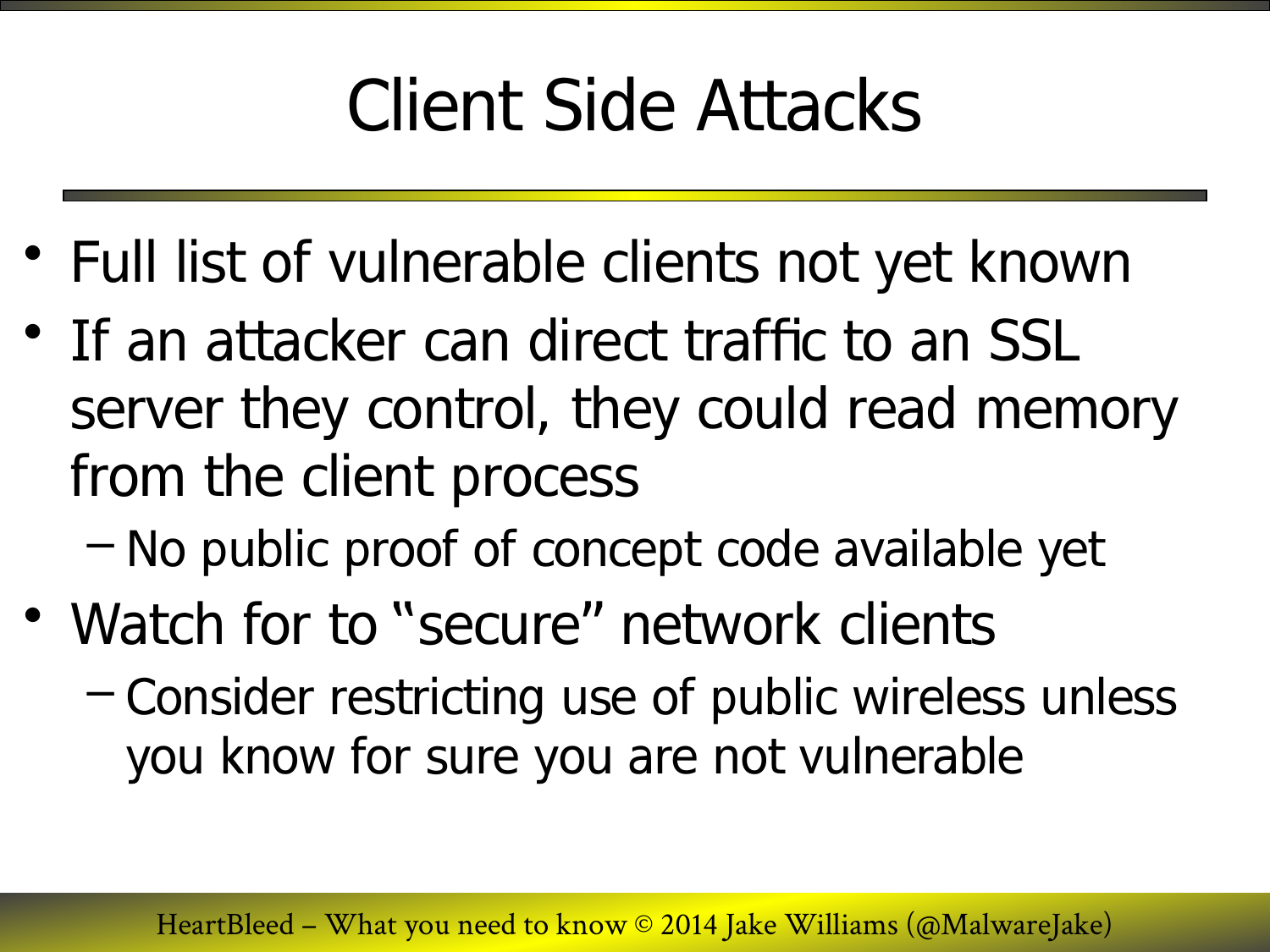

# Client Side Attacks
Full list of vulnerable clients not yet known
If an attacker can direct traffic to an SSL server they control, they could read memory from the client process
No public proof of concept code available yet
Watch for to “secure” network clients
Consider restricting use of public wireless unless you know for sure you are not vulnerable